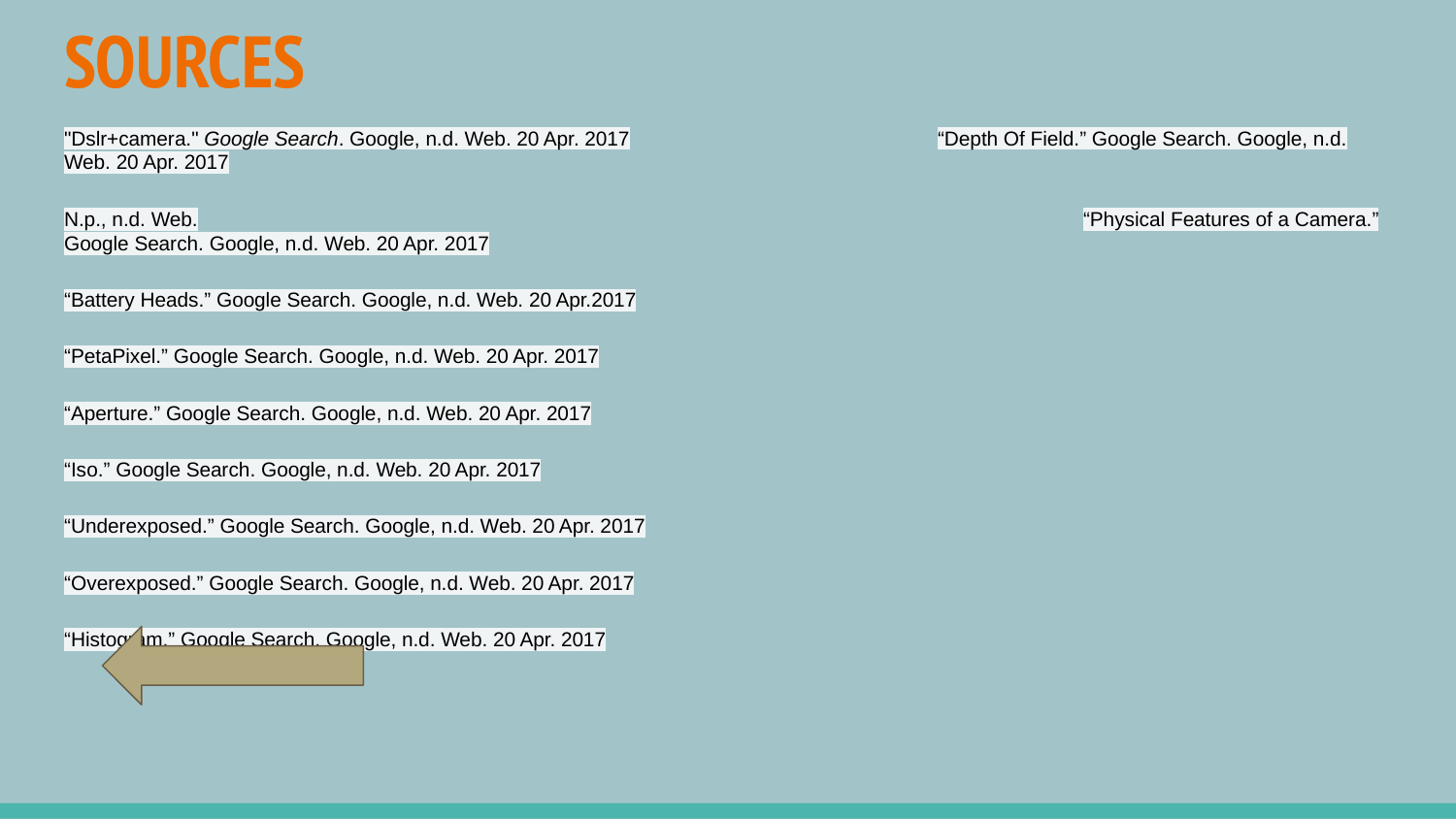

# SOURCES
"Dslr+camera." Google Search. Google, n.d. Web. 20 Apr. 2017			“Depth Of Field.” Google Search. Google, n.d. Web. 20 Apr. 2017
N.p., n.d. Web.							“Physical Features of a Camera.” Google Search. Google, n.d. Web. 20 Apr. 2017
“Battery Heads.” Google Search. Google, n.d. Web. 20 Apr.2017
“PetaPixel.” Google Search. Google, n.d. Web. 20 Apr. 2017
“Aperture.” Google Search. Google, n.d. Web. 20 Apr. 2017
“Iso.” Google Search. Google, n.d. Web. 20 Apr. 2017
“Underexposed.” Google Search. Google, n.d. Web. 20 Apr. 2017
“Overexposed.” Google Search. Google, n.d. Web. 20 Apr. 2017
“Histogram.” Google Search. Google, n.d. Web. 20 Apr. 2017